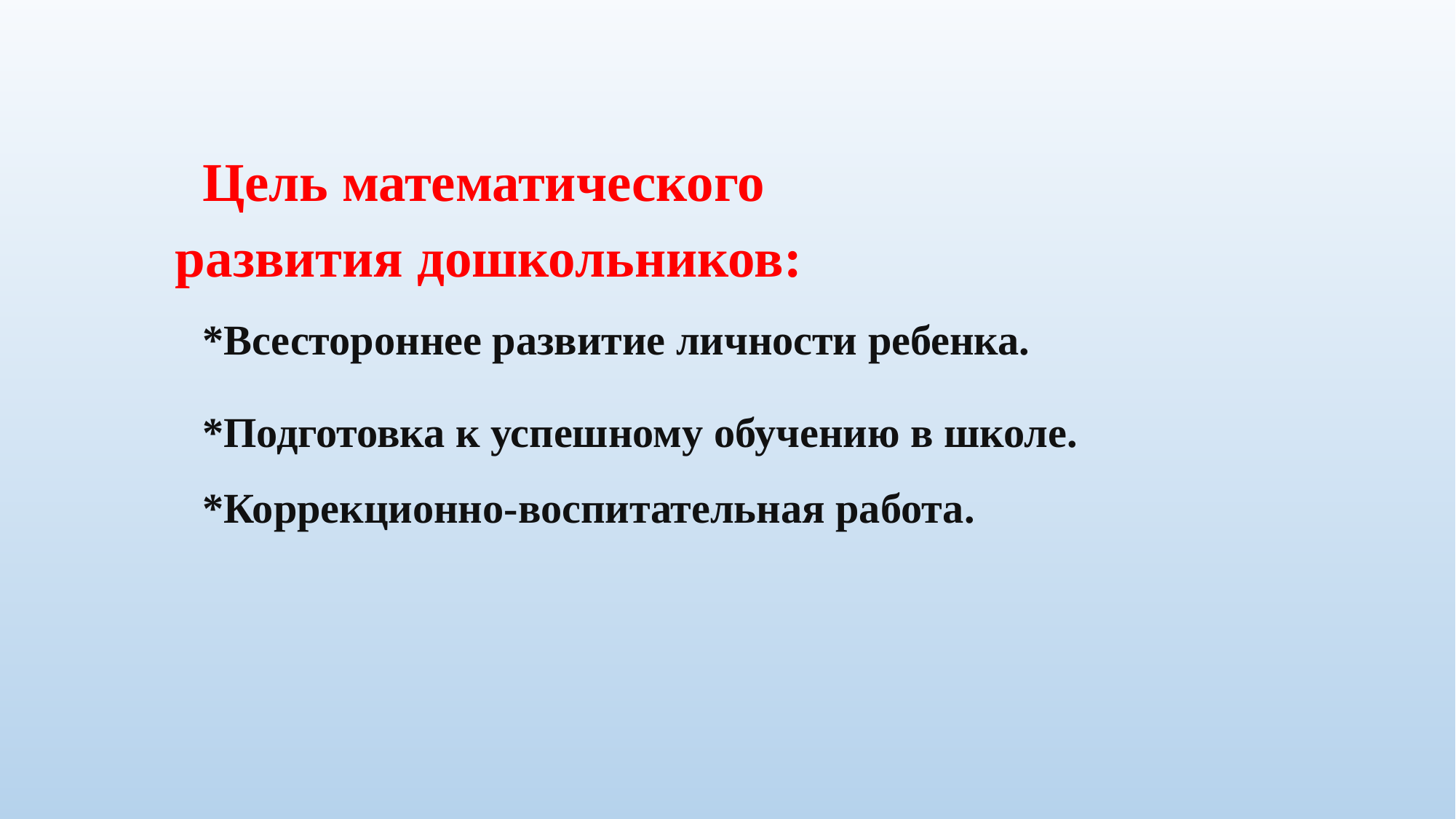

Цель математического развития дошкольников:
*Всестороннее развитие личности ребенка.
*Подготовка к успешному обучению в школе.
*Коррекционно-воспитательная работа.